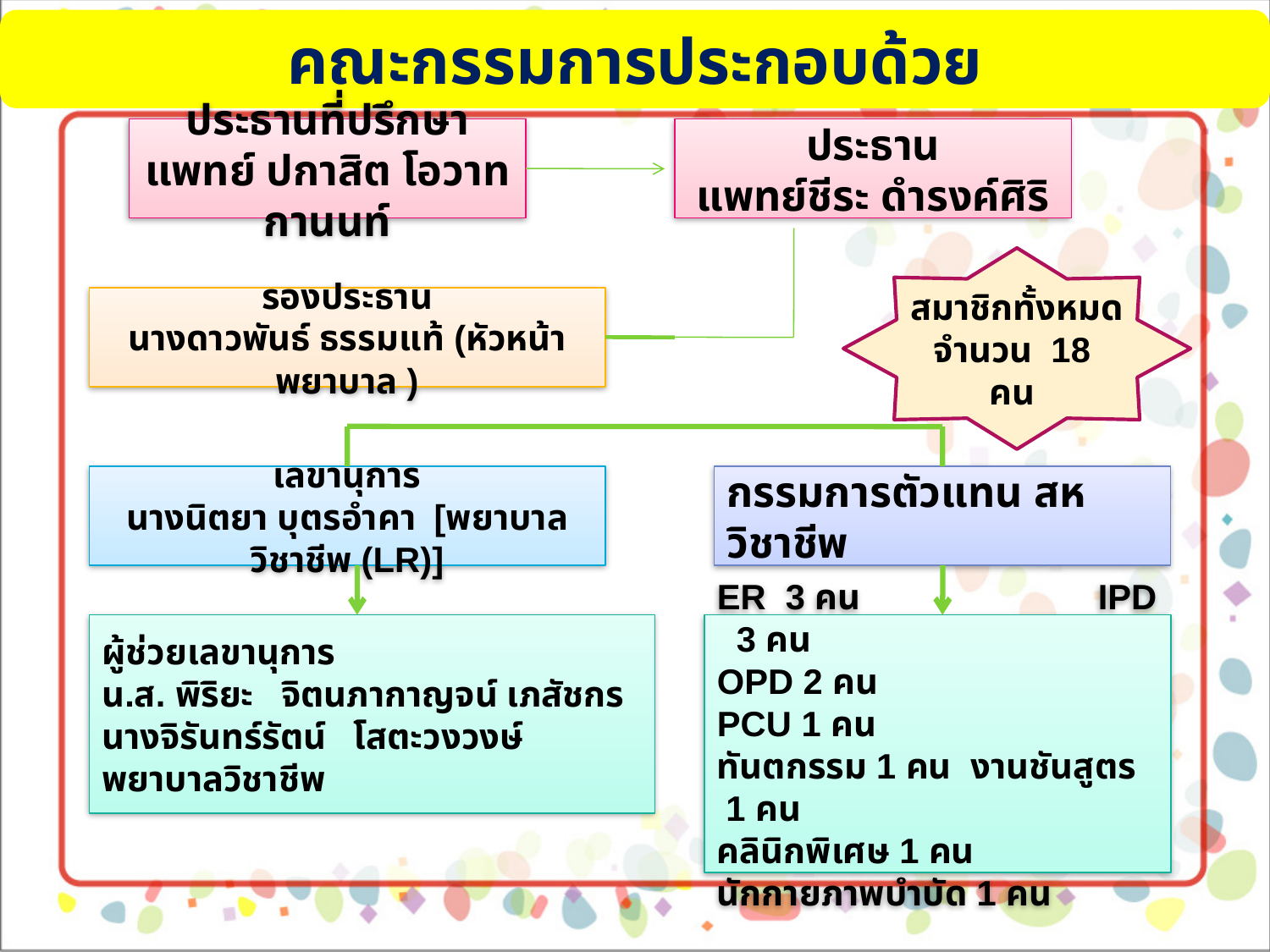

คณะกรรมการประกอบด้วย
ประธานที่ปรึกษา
แพทย์ ปกาสิต โอวาทกานนท์
ประธาน
แพทย์ชีระ ดำรงค์ศิริ
สมาชิกทั้งหมด
จำนวน  18  คน
รองประธาน
นางดาวพันธ์ ธรรมแท้ (หัวหน้าพยาบาล )
เลขานุการ
นางนิตยา บุตรอำคา  [พยาบาลวิชาชีพ (LR)]
กรรมการตัวแทน สหวิชาชีพ
ผู้ช่วยเลขานุการ
น.ส. พิริยะ   จิตนภากาญจน์ เภสัชกร
นางจิรันทร์รัตน์   โสตะวงวงษ์  พยาบาลวิชาชีพ
ER  3 คน		IPD   3 คน
OPD 2 คน	                    PCU 1 คน
ทันตกรรม 1 คน  	งานชันสูตร 1 คน
คลินิกพิเศษ 1 คน
นักกายภาพบำบัด 1 คน